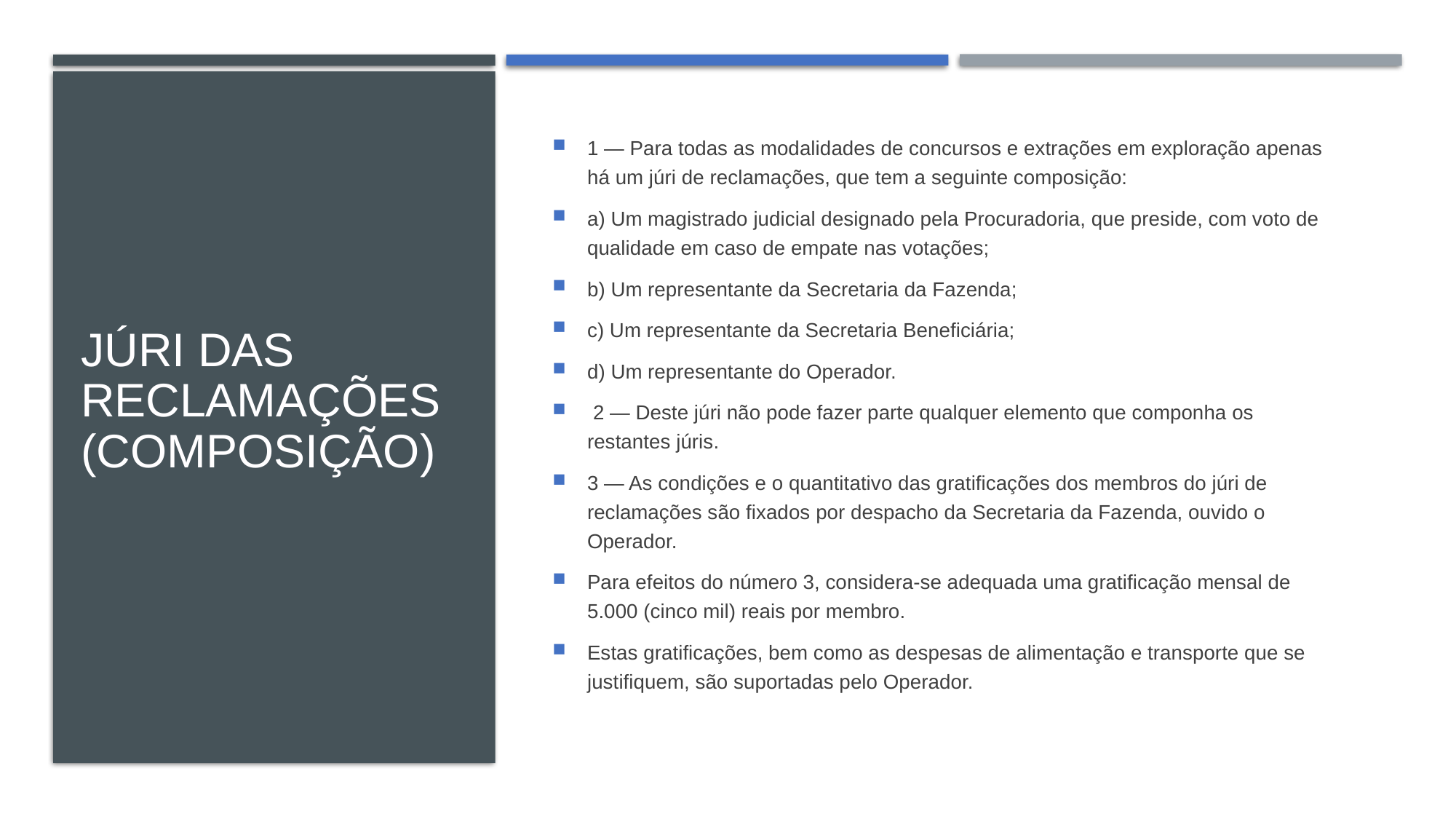

# Júri das Reclamações (Composição)
1 — Para todas as modalidades de concursos e extrações em exploração apenas há um júri de reclamações, que tem a seguinte composição:
a) Um magistrado judicial designado pela Procuradoria, que preside, com voto de qualidade em caso de empate nas votações;
b) Um representante da Secretaria da Fazenda;
c) Um representante da Secretaria Beneficiária;
d) Um representante do Operador.
 2 — Deste júri não pode fazer parte qualquer elemento que componha os restantes júris.
3 — As condições e o quantitativo das gratificações dos membros do júri de reclamações são fixados por despacho da Secretaria da Fazenda, ouvido o Operador.
Para efeitos do número 3, considera-se adequada uma gratificação mensal de 5.000 (cinco mil) reais por membro.
Estas gratificações, bem como as despesas de alimentação e transporte que se justifiquem, são suportadas pelo Operador.